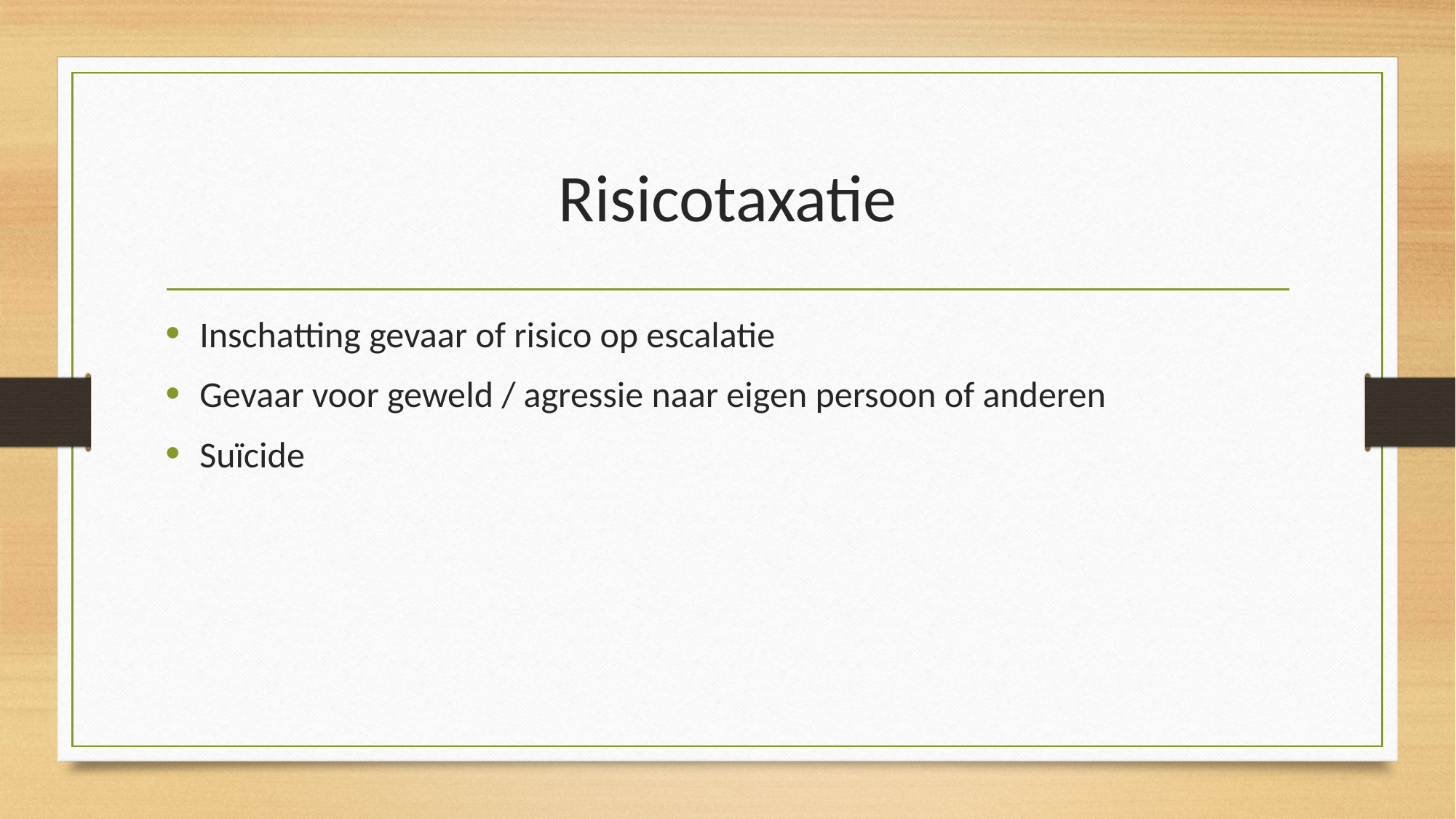

# Risicotaxatie
Inschatting gevaar of risico op escalatie
Gevaar voor geweld / agressie naar eigen persoon of anderen
Suïcide